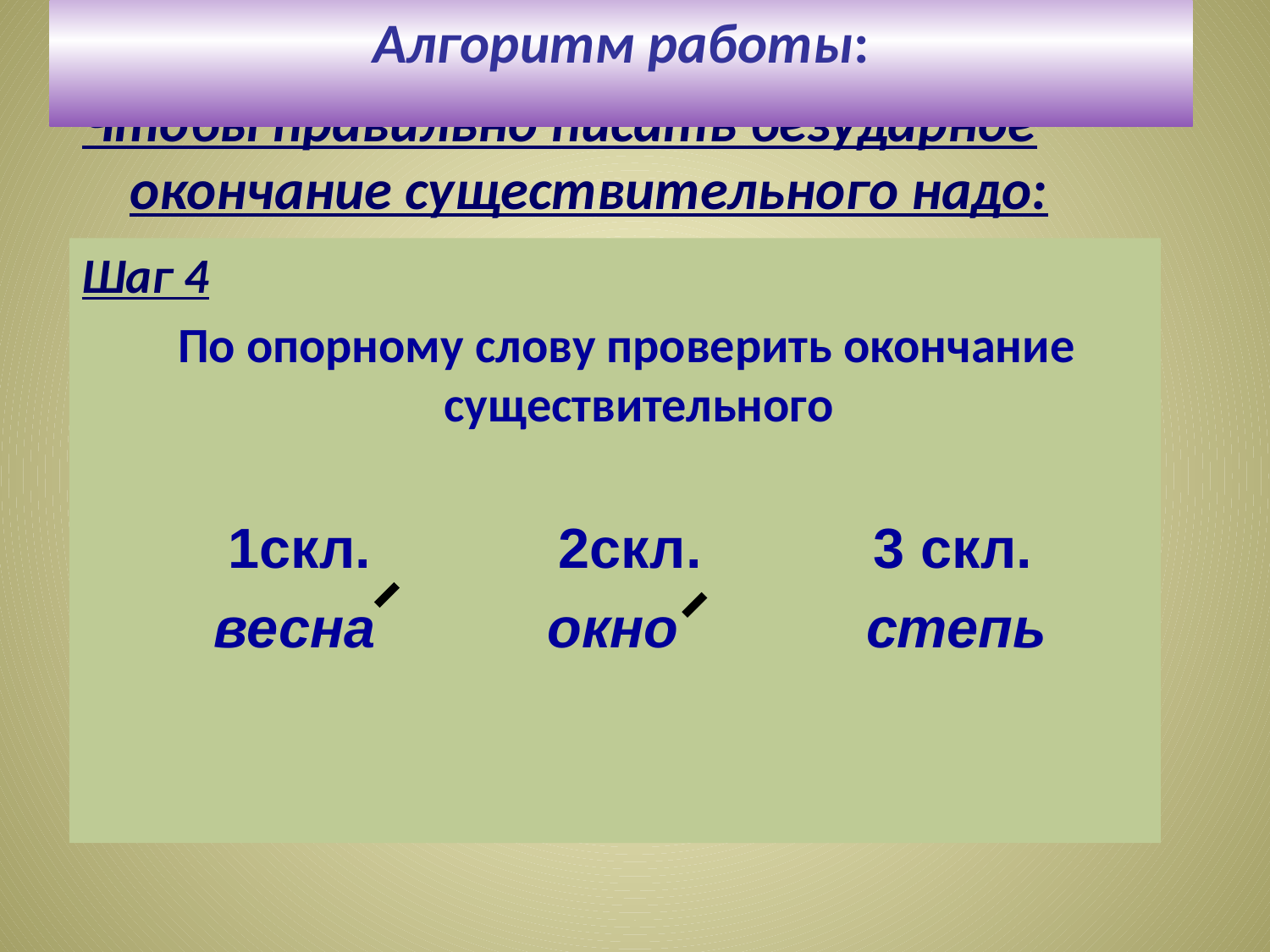

# Алгоритм работы:
Чтобы правильно писать безударное окончание существительного надо:
Шаг 1
Определить падеж.
 Шаг 2
Определить склонение.
 Шаг 3
Вспомнить окончание существительного этого склонения в нужном падеже.

Шаг 4
  По опорному слову проверить окончание существительного

   1скл.            2скл.           3 скл.
  весна           окно            степь